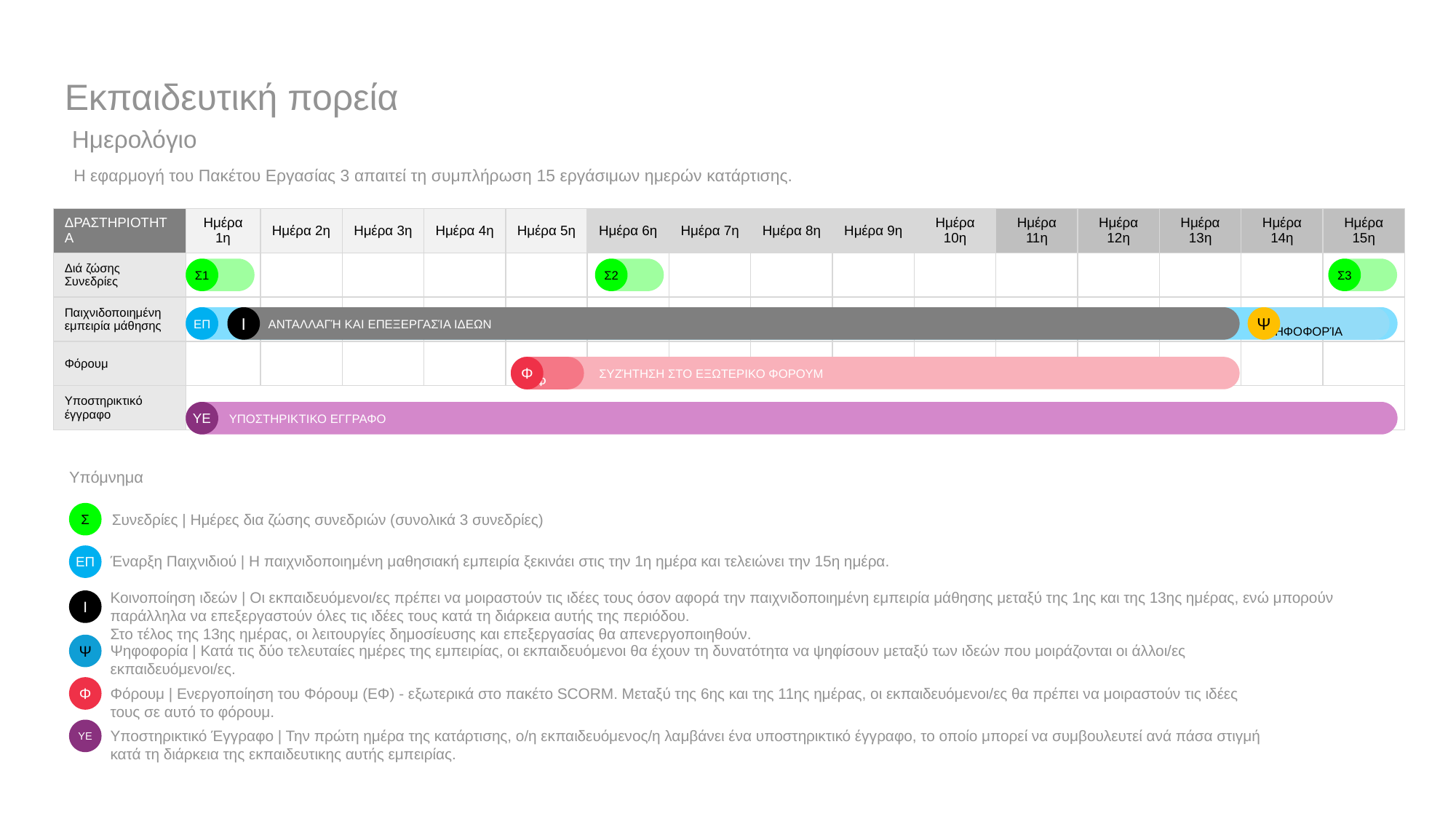

Εκπαιδευτική πορεία
Ημερολόγιο
Η εφαρμογή του Πακέτου Εργασίας 3 απαιτεί τη συμπλήρωση 15 εργάσιμων ημερών κατάρτισης.
| ΔΡΑΣΤΗΡΙΟΤΗΤΑ | Ημέρα 1η | Ημέρα 2η | Ημέρα 3η | Ημέρα 4η | Ημέρα 5η | Ημέρα 6η | Ημέρα 7η | Ημέρα 8η | Ημέρα 9η | Ημέρα 10η | Ημέρα 11η | Ημέρα 12η | Ημέρα 13η | Ημέρα 14η | Ημέρα 15η |
| --- | --- | --- | --- | --- | --- | --- | --- | --- | --- | --- | --- | --- | --- | --- | --- |
| Διά ζώσης Συνεδρίες |  |  |  |  |  |  |  |  |  |  |  |  |  |  |  |
| Παιχνιδοποιημένη εμπειρία μάθησης |  |  |  |  |  |  |  |  |  |  |  |  |  |  |  |
| Φόρουμ |  |  |  |  |  |  |  |  |  |  |  |  |  |  |  |
| Υποστηρικτικό έγγραφο |  |  |  |  |  |  |  |  |  |  |  |  |  |  |  |
Σ1

Σ2
Σ3

ΕΠ
I
Ψ

      ΑΝΤΑΛΛΑΓΉ ΚΑΙ ΕΠΕΞΕΡΓΑΣΊΑ ΙΔΕΩΝ
         ΨΗΦΟΦΟΡΊΑ
Φ
       ΕΦ
                     ΣΥΖΉΤΗΣΗ ΣΤΟ ΕΞΩΤΕΡΙΚΟ ΦΟΡΟΥΜ
ΥΕ
        ΥΠΟΣΤΗΡΙΚΤΙΚΟ ΕΓΓΡΑΦΟ
Υπόμνημα
Σ
Συνεδρίες | Ημέρες δια ζώσης συνεδριών (συνολικά 3 συνεδρίες)
ΕΠ
Έναρξη Παιχνιδιού | Η παιχνιδοποιημένη μαθησιακή εμπειρία ξεκινάει στις την 1η ημέρα και τελειώνει την 15η ημέρα.
Κοινοποίηση ιδεών | Οι εκπαιδευόμενοι/ες πρέπει να μοιραστούν τις ιδέες τους όσον αφορά την παιχνιδοποιημένη εμπειρία μάθησης μεταξύ της 1ης και της 13ης ημέρας, ενώ μπορούν παράλληλα να επεξεργαστούν όλες τις ιδέες τους κατά τη διάρκεια αυτής της περιόδου.
Στο τέλος της 13ης ημέρας, οι λειτουργίες δημοσίευσης και επεξεργασίας θα απενεργοποιηθούν.
I
Ψ
Ψηφοφορία | Κατά τις δύο τελευταίες ημέρες της εμπειρίας, οι εκπαιδευόμενοι θα έχουν τη δυνατότητα να ψηφίσουν μεταξύ των ιδεών που μοιράζονται οι άλλοι/ες εκπαιδευόμενοι/ες.
Φ
Φόρουμ | Ενεργοποίηση του Φόρουμ (ΕΦ) - εξωτερικά στο πακέτο SCORM. Μεταξύ της 6ης και της 11ης ημέρας, οι εκπαιδευόμενοι/ες θα πρέπει να μοιραστούν τις ιδέες τους σε αυτό το φόρουμ.
ΥΕ
Υποστηρικτικό Έγγραφο | Την πρώτη ημέρα της κατάρτισης, ο/η εκπαιδευόμενος/η λαμβάνει ένα υποστηρικτικό έγγραφο, το οποίο μπορεί να συμβουλευτεί ανά πάσα στιγμή κατά τη διάρκεια της εκπαιδευτικης αυτής εμπειρίας.